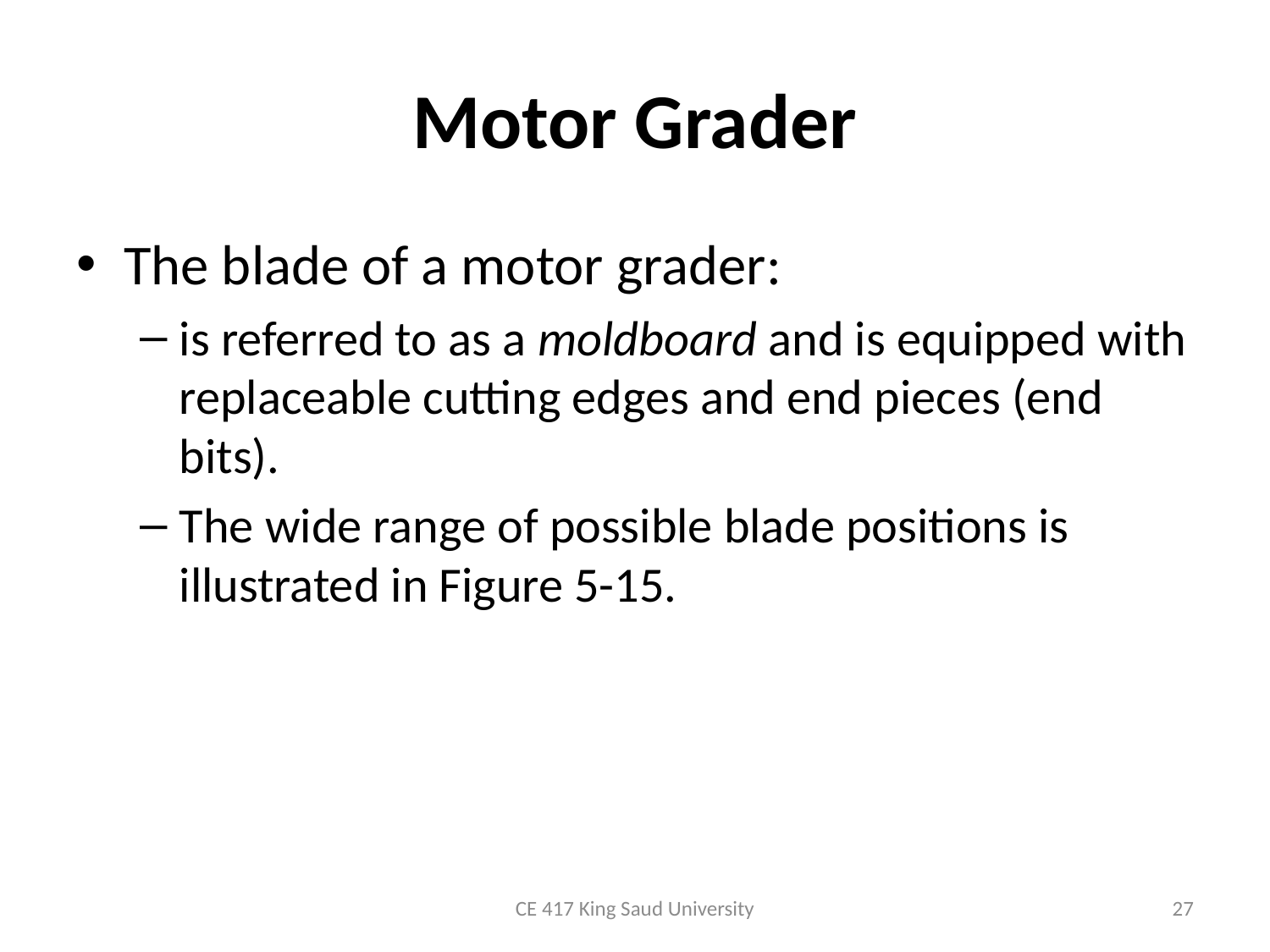

# Motor Grader
The blade of a motor grader:
is referred to as a moldboard and is equipped with replaceable cutting edges and end pieces (end bits).
The wide range of possible blade positions is illustrated in Figure 5-15.
CE 417 King Saud University
27